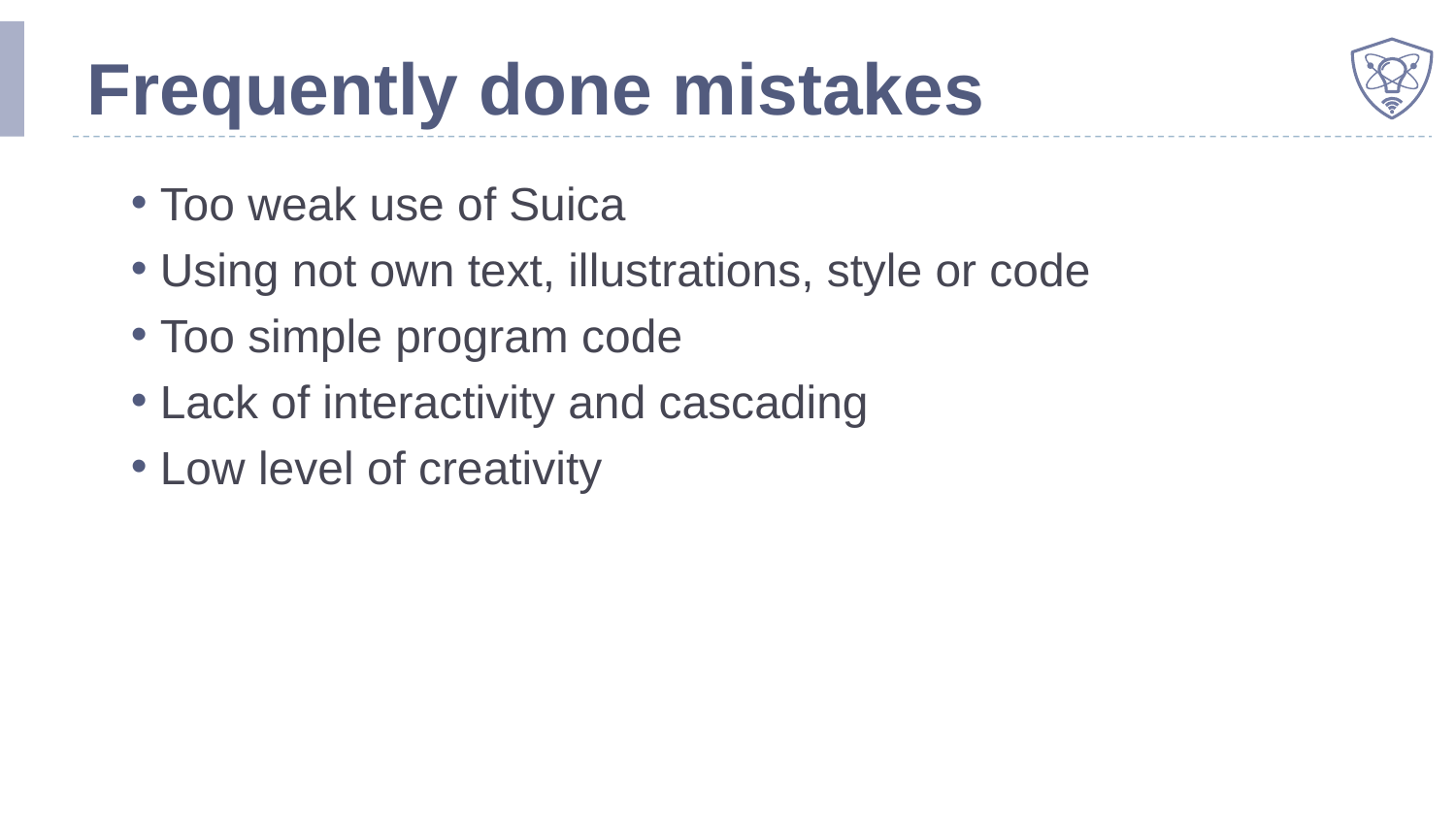

# Frequently done mistakes
Too weak use of Suica
Using not own text, illustrations, style or code
Too simple program code
Lack of interactivity and cascading
Low level of creativity